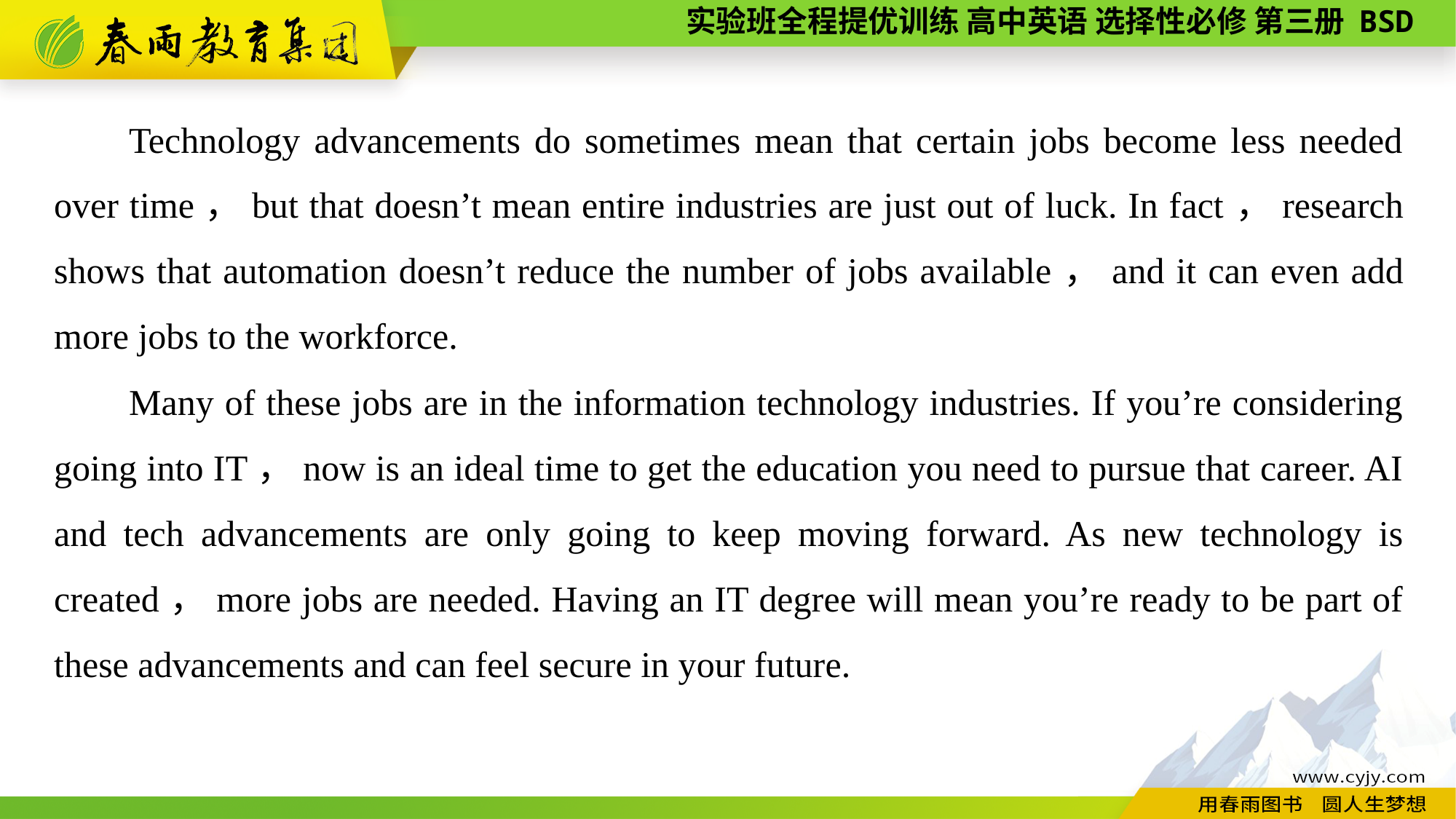

Technology advancements do sometimes mean that certain jobs become less needed over time，but that doesn’t mean entire industries are just out of luck. In fact，research shows that automation doesn’t reduce the number of jobs available，and it can even add more jobs to the workforce.
Many of these jobs are in the information technology industries. If you’re considering going into IT，now is an ideal time to get the education you need to pursue that career. AI and tech advancements are only going to keep moving forward. As new technology is created，more jobs are needed. Having an IT degree will mean you’re ready to be part of these advancements and can feel secure in your future.